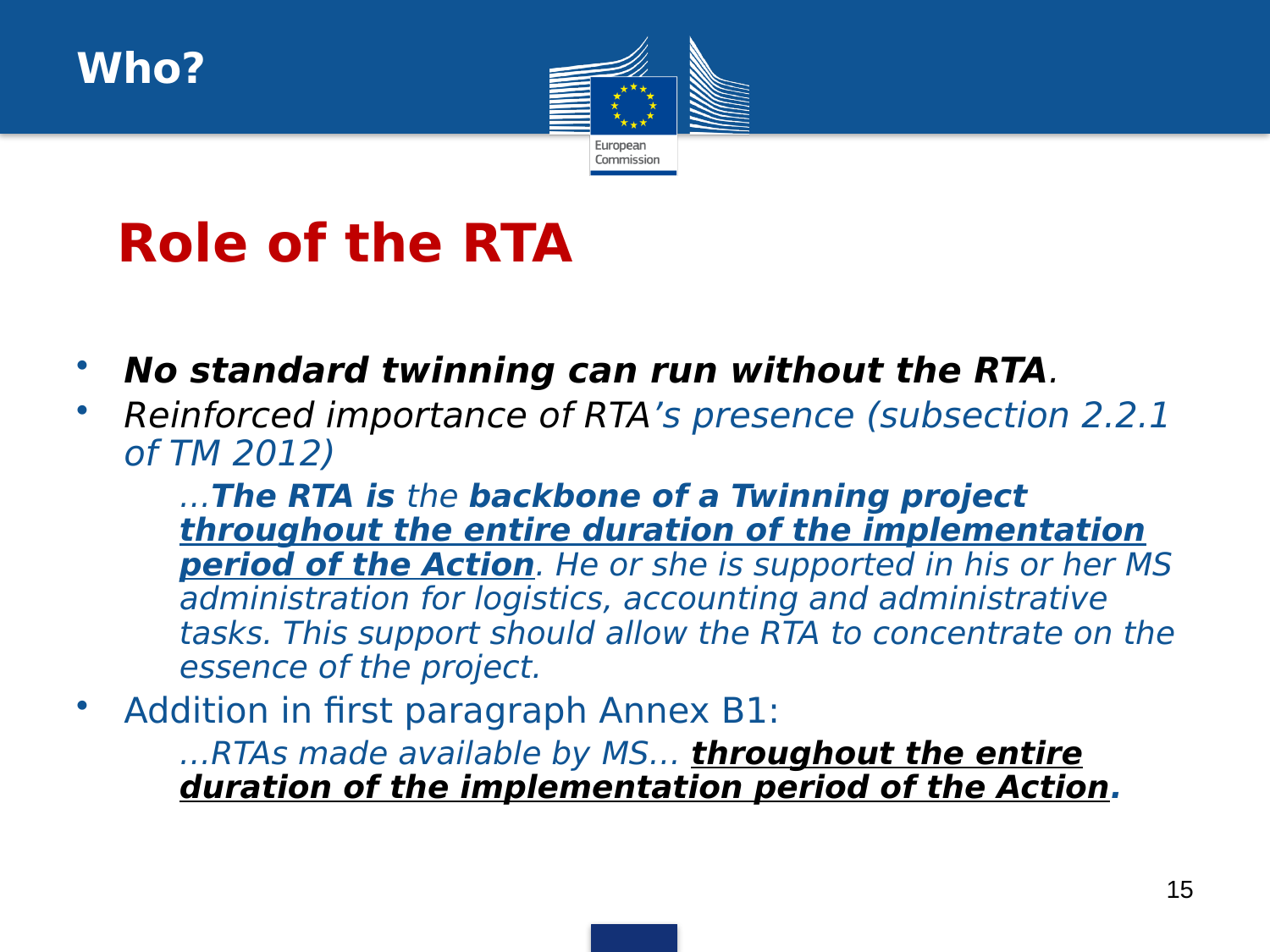

Who?
# Role of the RTA
No standard twinning can run without the RTA.
Reinforced importance of RTA’s presence (subsection 2.2.1 of TM 2012)
	…The RTA is the backbone of a Twinning project throughout the entire duration of the implementation period of the Action. He or she is supported in his or her MS administration for logistics, accounting and administrative tasks. This support should allow the RTA to concentrate on the essence of the project.
Addition in first paragraph Annex B1:
	…RTAs made available by MS… throughout the entire duration of the implementation period of the Action.

15